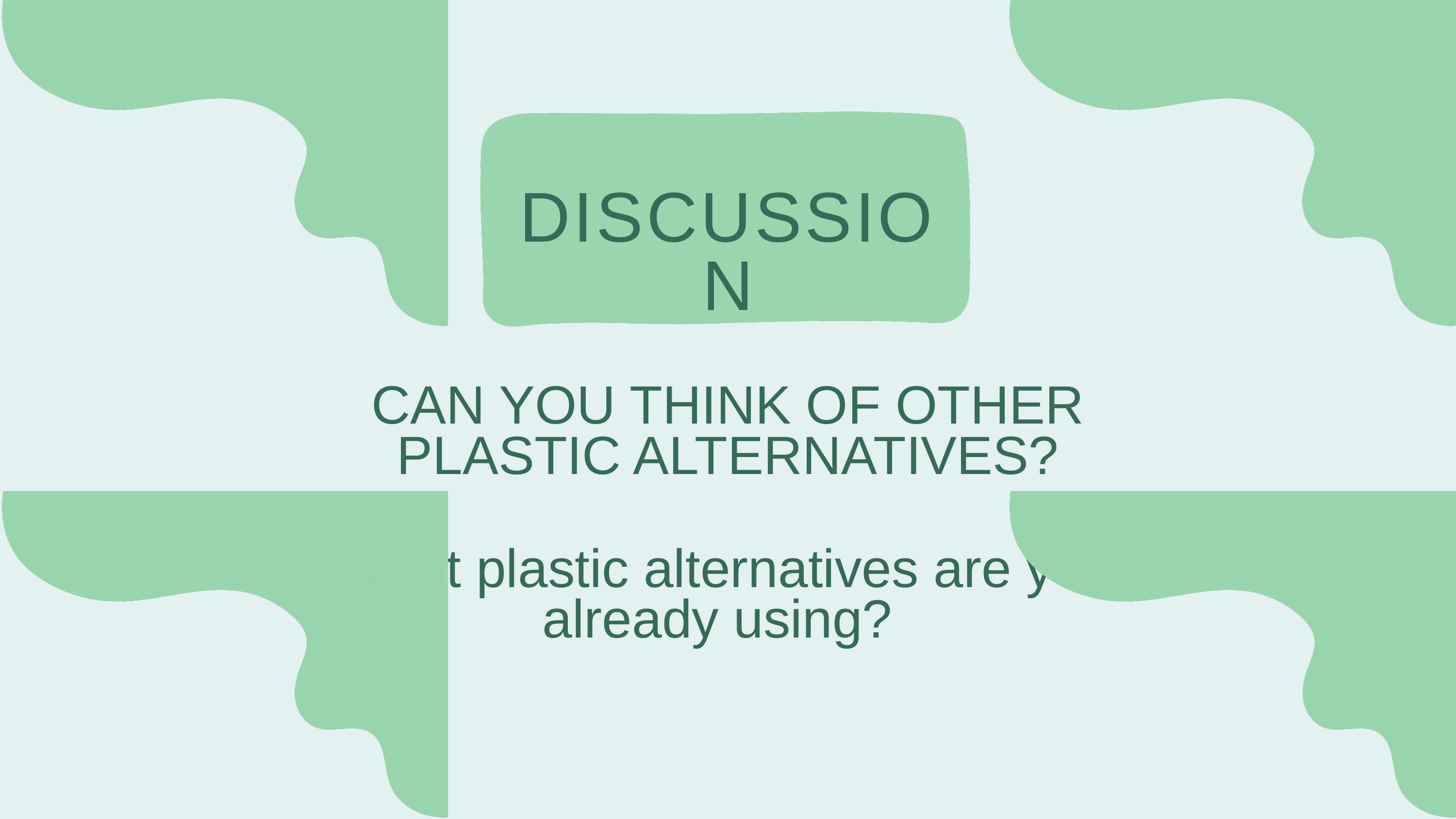

DISCUSSION
CAN YOU THINK OF OTHER PLASTIC ALTERNATIVES?

What plastic alternatives are you already using?